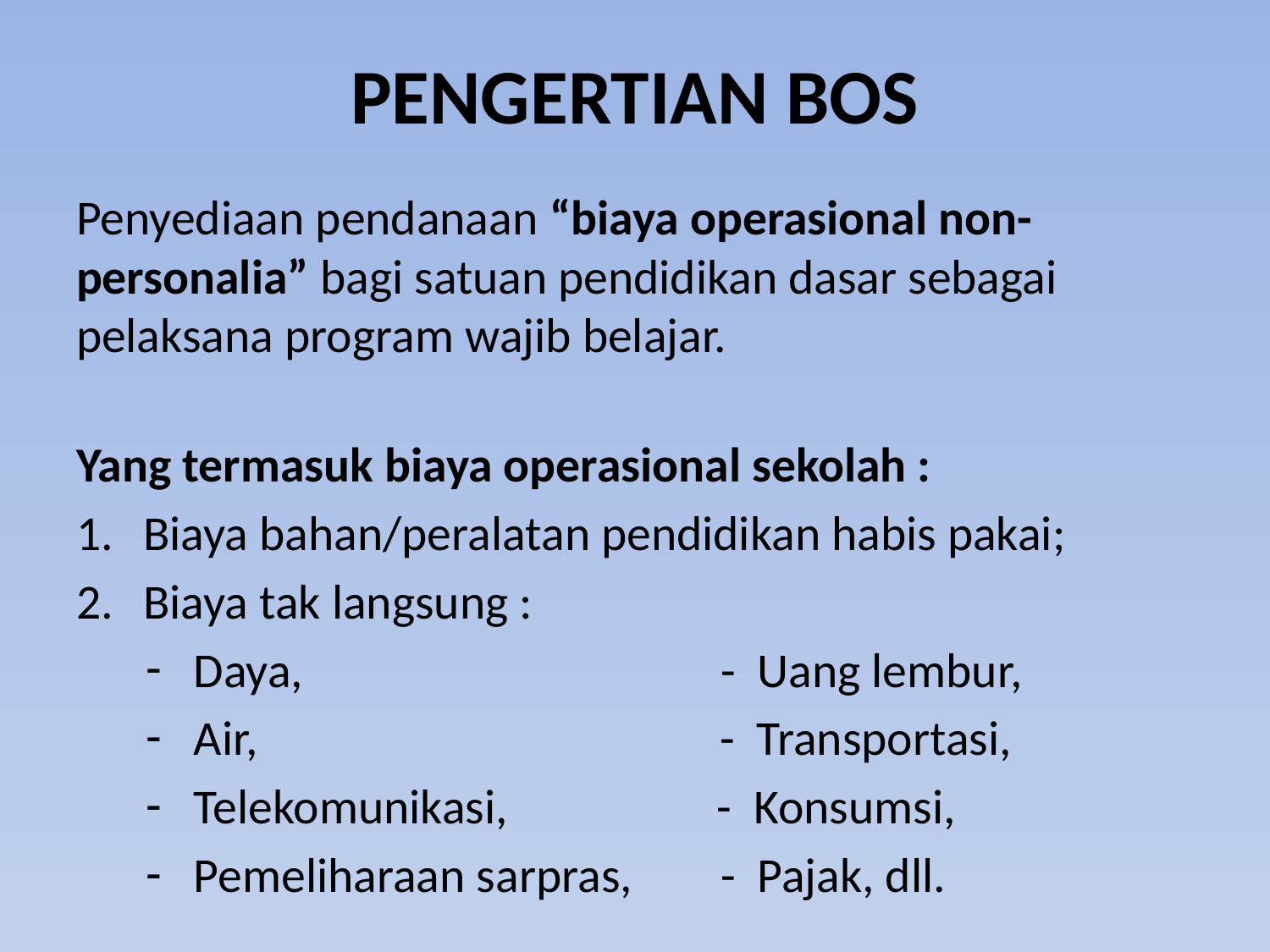

# PENGERTIAN BOS
Penyediaan pendanaan “biaya operasional non- personalia” bagi satuan pendidikan dasar sebagai pelaksana program wajib belajar.

Yang termasuk biaya operasional sekolah :
Biaya bahan/peralatan pendidikan habis pakai;
Biaya tak langsung :
Daya,                                      -  Uang lembur,
Air,                                          -  Transportasi,
Telekomunikasi,                   -  Konsumsi,
Pemeliharaan sarpras,        -  Pajak, dll.